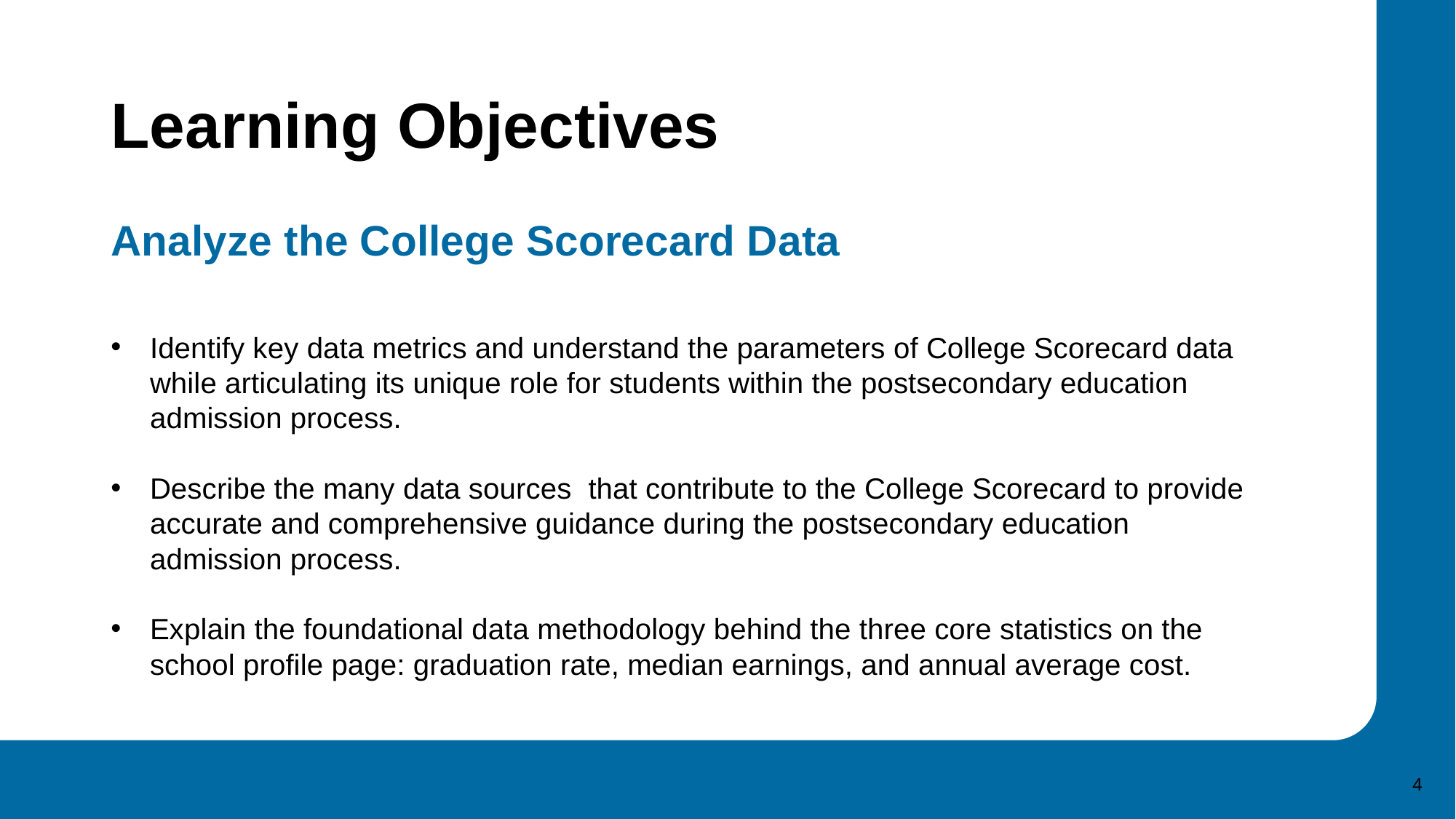

# Learning Objectives
Analyze the College Scorecard Data

Identify key data metrics and understand the parameters of College Scorecard data while articulating its unique role for students within the postsecondary education admission process.
Describe the many data sources  that contribute to the College Scorecard to provide accurate and comprehensive guidance during the postsecondary education admission process.
Explain the foundational data methodology behind the three core statistics on the school profile page: graduation rate, median earnings, and annual average cost.
4